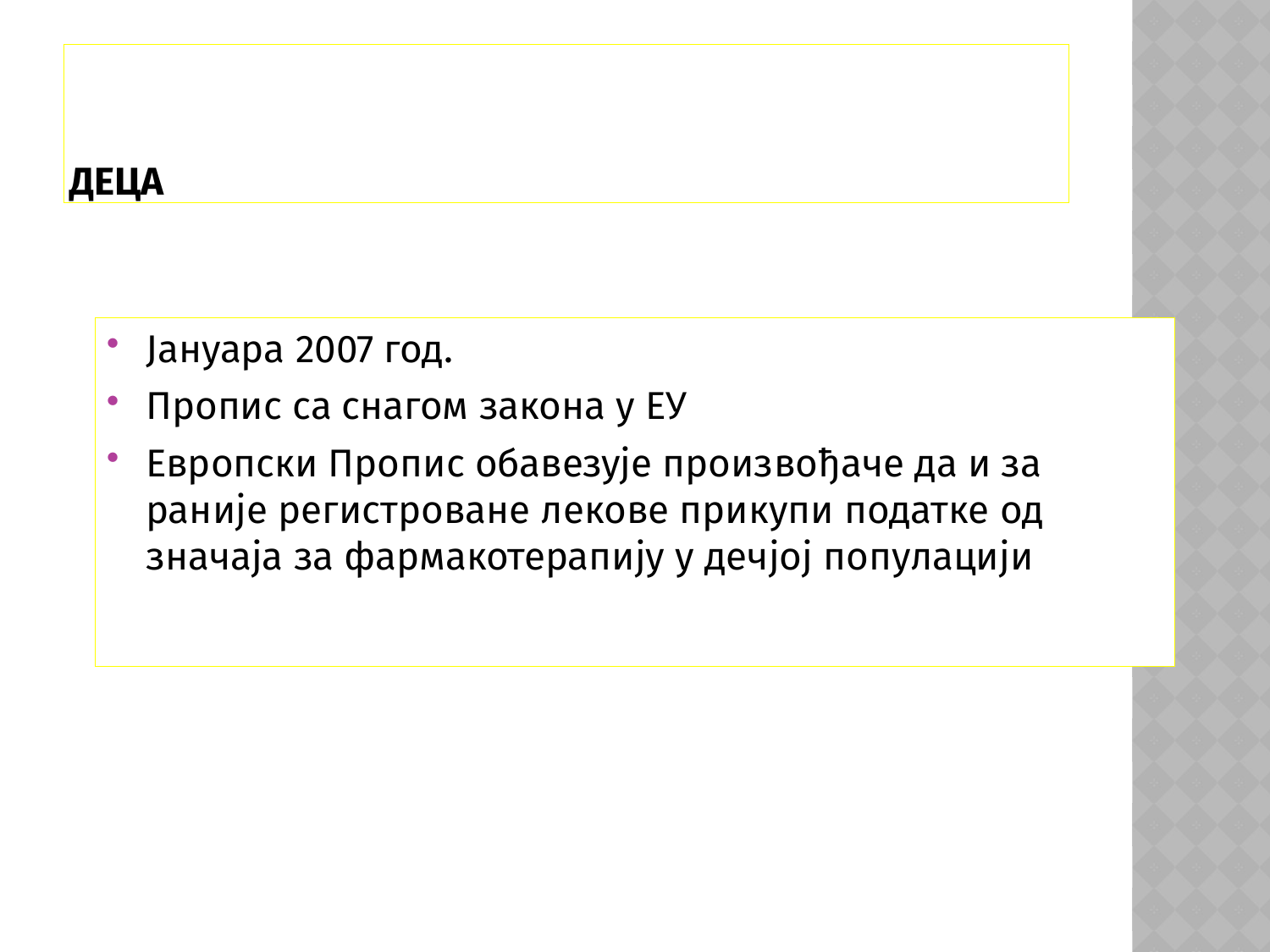

# ДЕЦА
Јануара 2007 год.
Пропис са снагом закона у ЕУ
Европски Пропис обавезује произвођаче да и за раније регистроване лекове прикупи податке од значаја за фармакотерапију у дечјој популацији